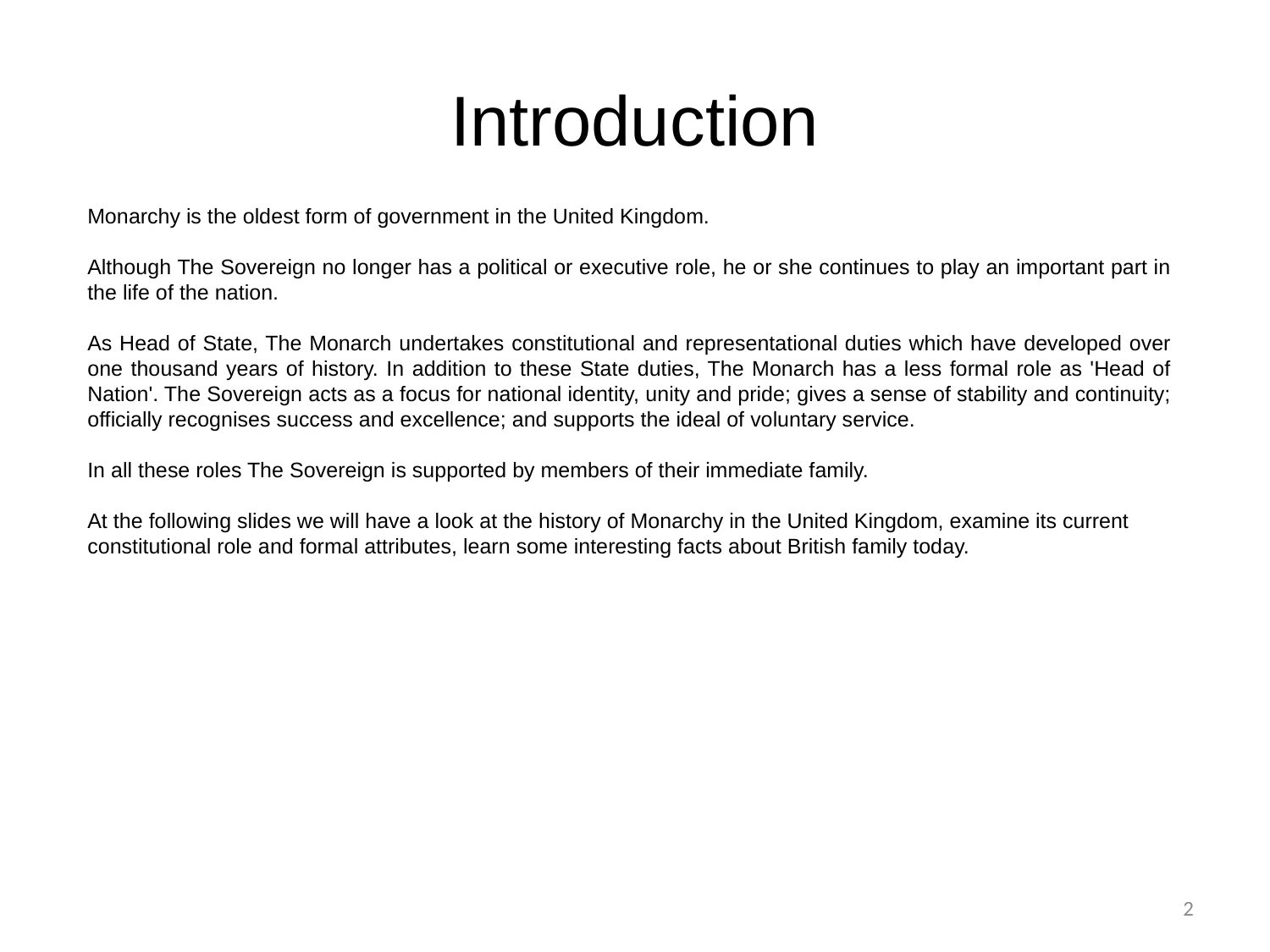

# Introduction
Monarchy is the oldest form of government in the United Kingdom.

Although The Sovereign no longer has a political or executive role, he or she continues to play an important part in the life of the nation.

As Head of State, The Monarch undertakes constitutional and representational duties which have developed over one thousand years of history. In addition to these State duties, The Monarch has a less formal role as 'Head of Nation'. The Sovereign acts as a focus for national identity, unity and pride; gives a sense of stability and continuity; officially recognises success and excellence; and supports the ideal of voluntary service.

In all these roles The Sovereign is supported by members of their immediate family.

At the following slides we will have a look at the history of Monarchy in the United Kingdom, examine its current
constitutional role and formal attributes, learn some interesting facts about British family today.

2